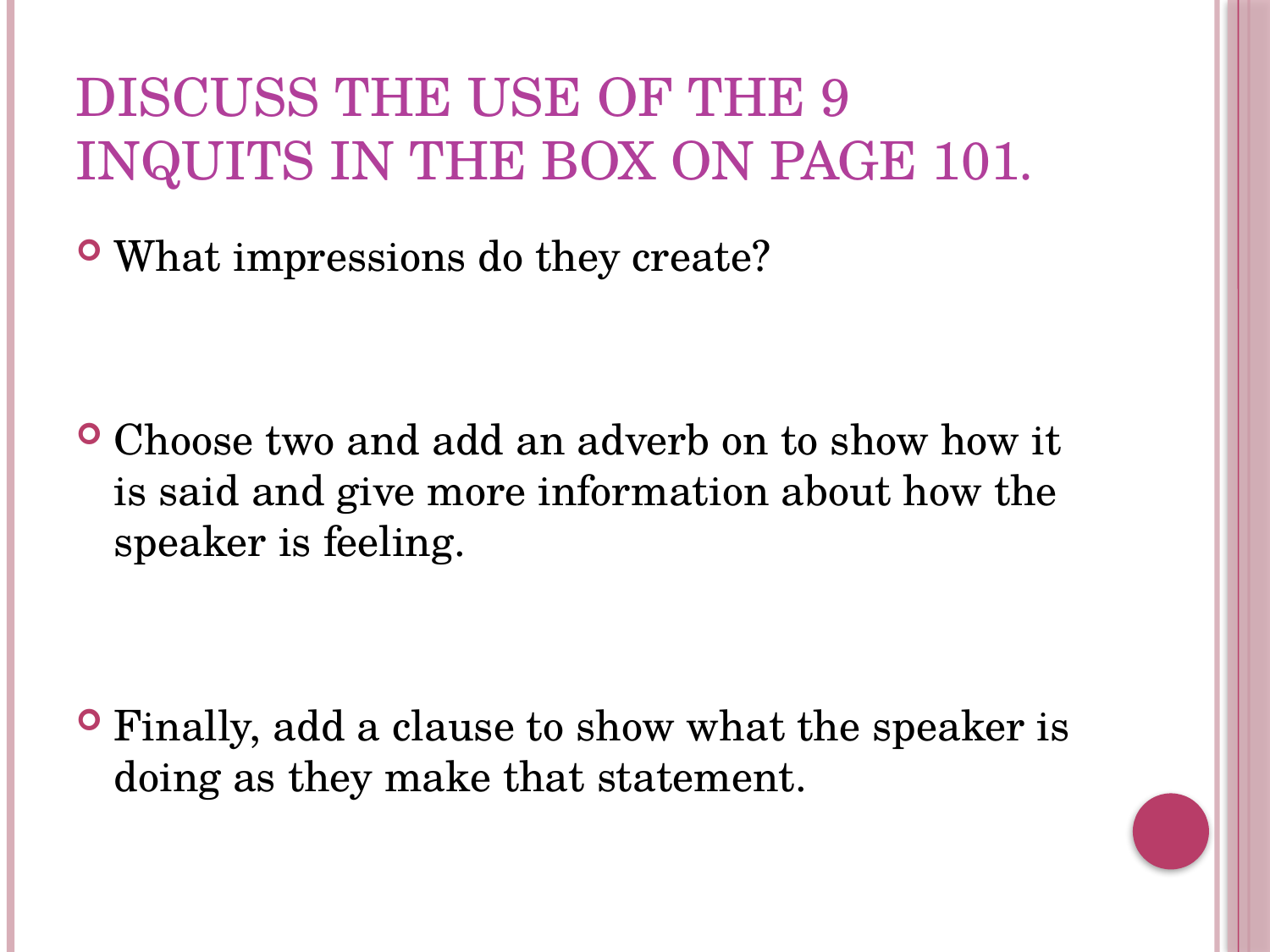

# Discuss the use of the 9 inquits in the box on page 101.
What impressions do they create?

Choose two and add an adverb on to show how it is said and give more information about how the speaker is feeling.

Finally, add a clause to show what the speaker is doing as they make that statement.